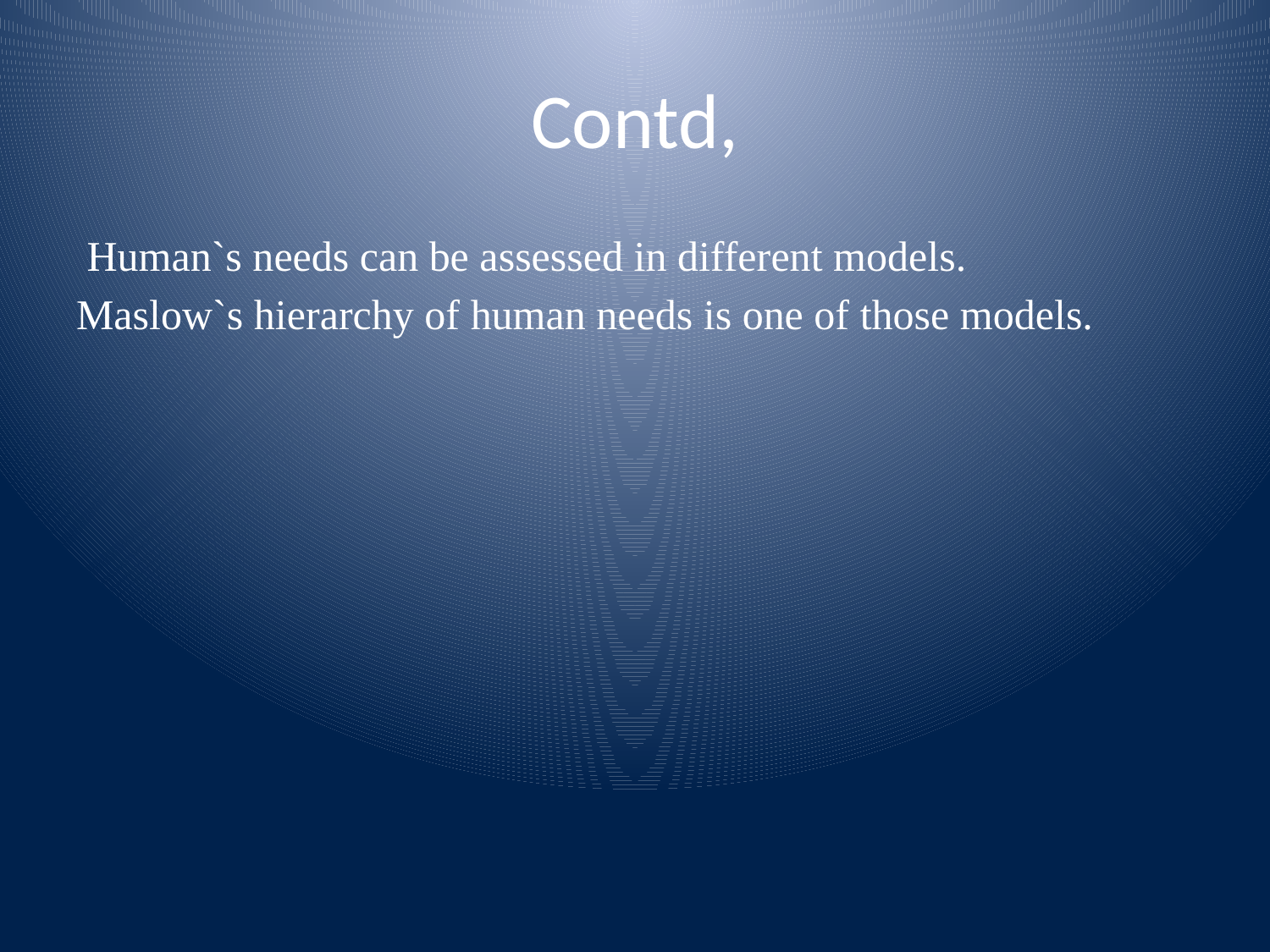

# Contd,
 Human`s needs can be assessed in different models.
Maslow`s hierarchy of human needs is one of those models.